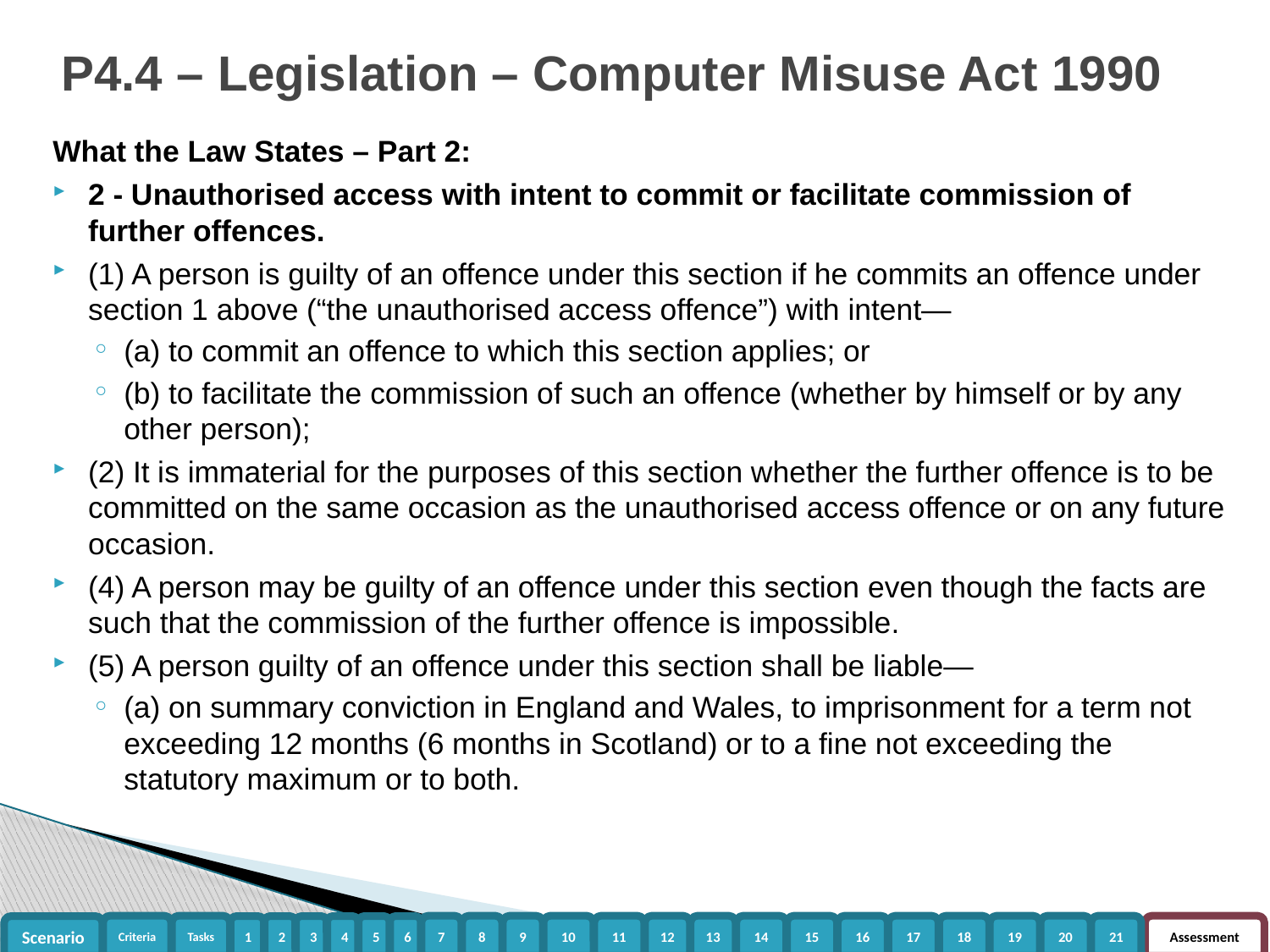

# P4.4 – Legislation – Computer Misuse Act 1990
What the Law States – Part 2:
2 - Unauthorised access with intent to commit or facilitate commission of further offences.
(1) A person is guilty of an offence under this section if he commits an offence under section 1 above (“the unauthorised access offence”) with intent—
(a) to commit an offence to which this section applies; or
(b) to facilitate the commission of such an offence (whether by himself or by any other person);
(2) It is immaterial for the purposes of this section whether the further offence is to be committed on the same occasion as the unauthorised access offence or on any future occasion.
(4) A person may be guilty of an offence under this section even though the facts are such that the commission of the further offence is impossible.
(5) A person guilty of an offence under this section shall be liable—
(a) on summary conviction in England and Wales, to imprisonment for a term not exceeding 12 months (6 months in Scotland) or to a fine not exceeding the statutory maximum or to both.